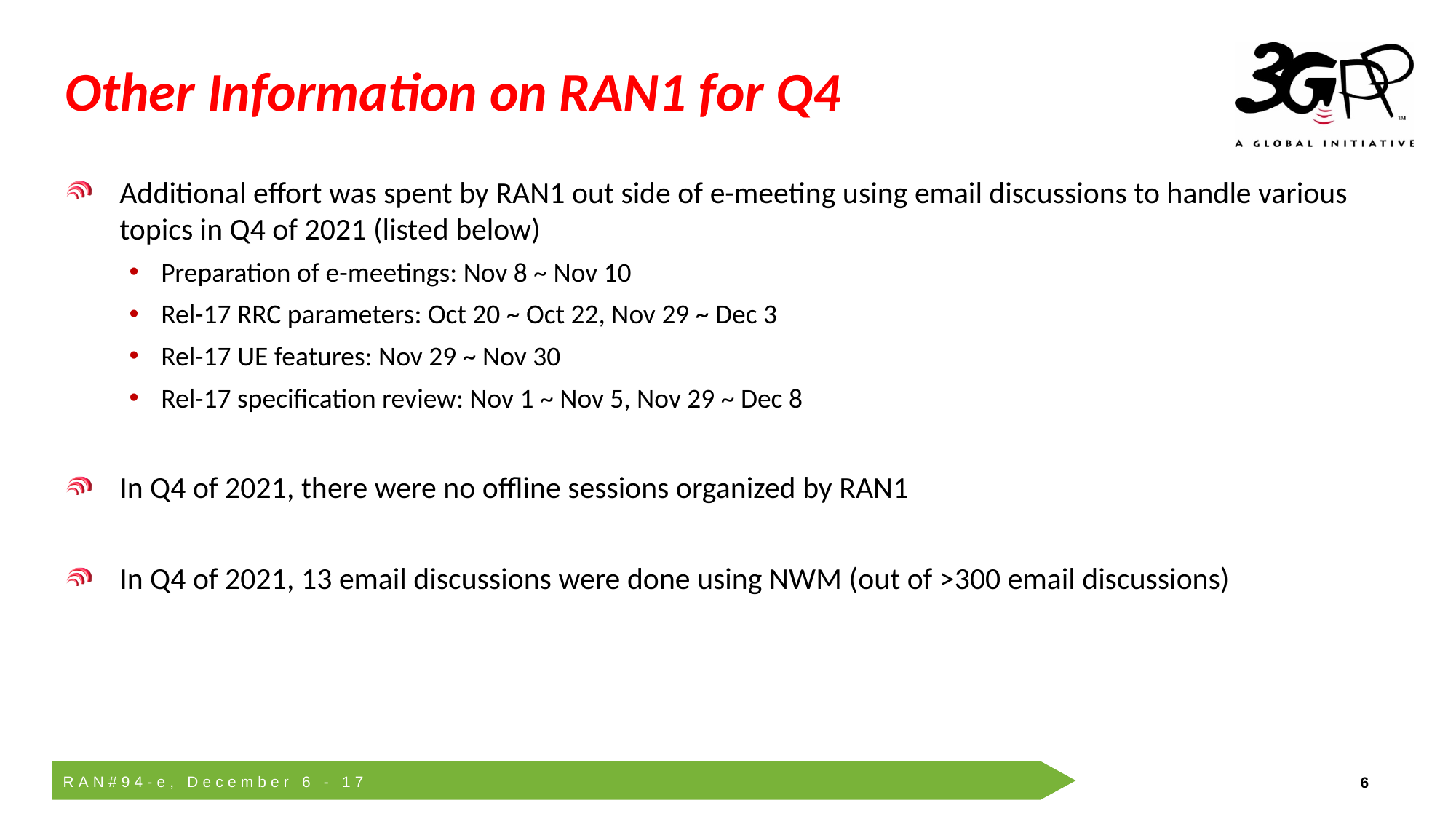

# Other Information on RAN1 for Q4
Additional effort was spent by RAN1 out side of e-meeting using email discussions to handle various topics in Q4 of 2021 (listed below)
Preparation of e-meetings: Nov 8 ~ Nov 10
Rel-17 RRC parameters: Oct 20 ~ Oct 22, Nov 29 ~ Dec 3
Rel-17 UE features: Nov 29 ~ Nov 30
Rel-17 specification review: Nov 1 ~ Nov 5, Nov 29 ~ Dec 8

In Q4 of 2021, there were no offline sessions organized by RAN1

In Q4 of 2021, 13 email discussions were done using NWM (out of >300 email discussions)